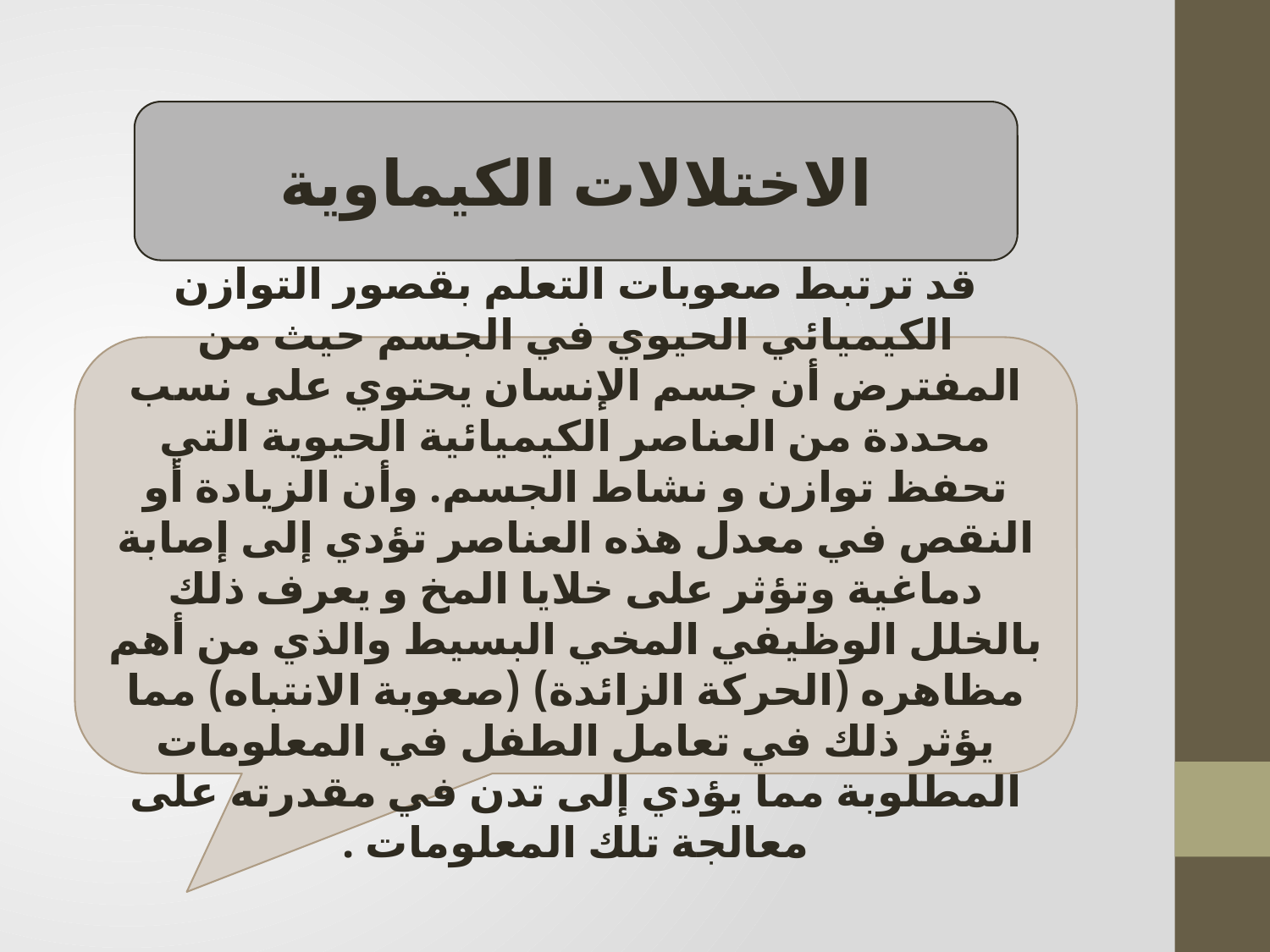

الاختلالات الكيماوية

قد ترتبط صعوبات التعلم بقصور التوازن الكيميائي الحيوي في الجسم حيث من المفترض أن جسم الإنسان يحتوي على نسب محددة من العناصر الكيميائية الحيوية التي تحفظ توازن و نشاط الجسم. وأن الزيادة أو النقص في معدل هذه العناصر تؤدي إلى إصابة دماغية وتؤثر على خلايا المخ و يعرف ذلك بالخلل الوظيفي المخي البسيط والذي من أهم مظاهره (الحركة الزائدة) (صعوبة الانتباه) مما يؤثر ذلك في تعامل الطفل في المعلومات المطلوبة مما يؤدي إلى تدن في مقدرته على معالجة تلك المعلومات .